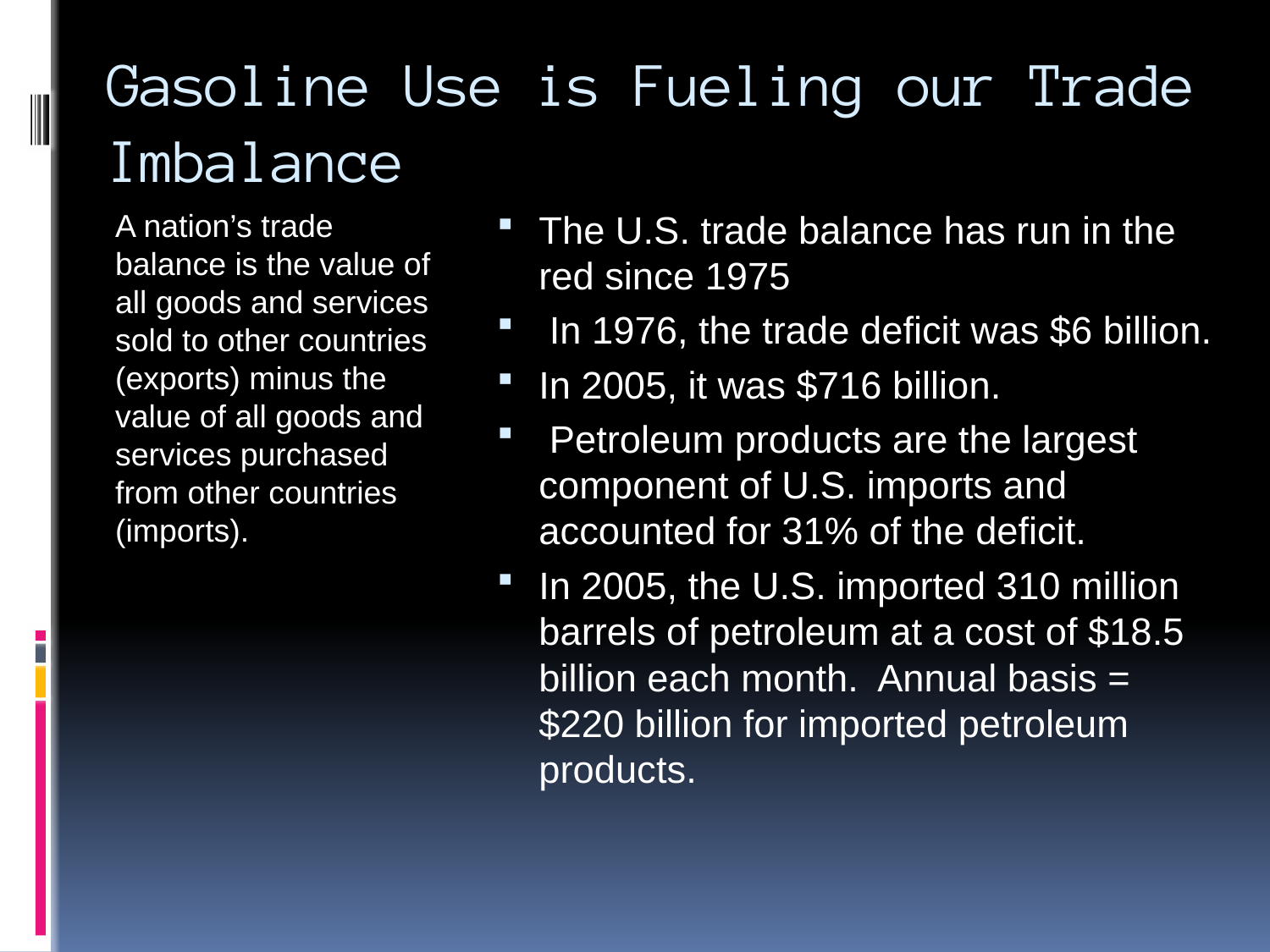

# Gasoline Use is Fueling our Trade Imbalance
A nation’s trade balance is the value of all goods and services sold to other countries (exports) minus the value of all goods and services purchased from other countries (imports).
The U.S. trade balance has run in the red since 1975
 In 1976, the trade deficit was $6 billion.
In 2005, it was $716 billion.
 Petroleum products are the largest component of U.S. imports and accounted for 31% of the deficit.
In 2005, the U.S. imported 310 million barrels of petroleum at a cost of $18.5 billion each month.  Annual basis = $220 billion for imported petroleum products.